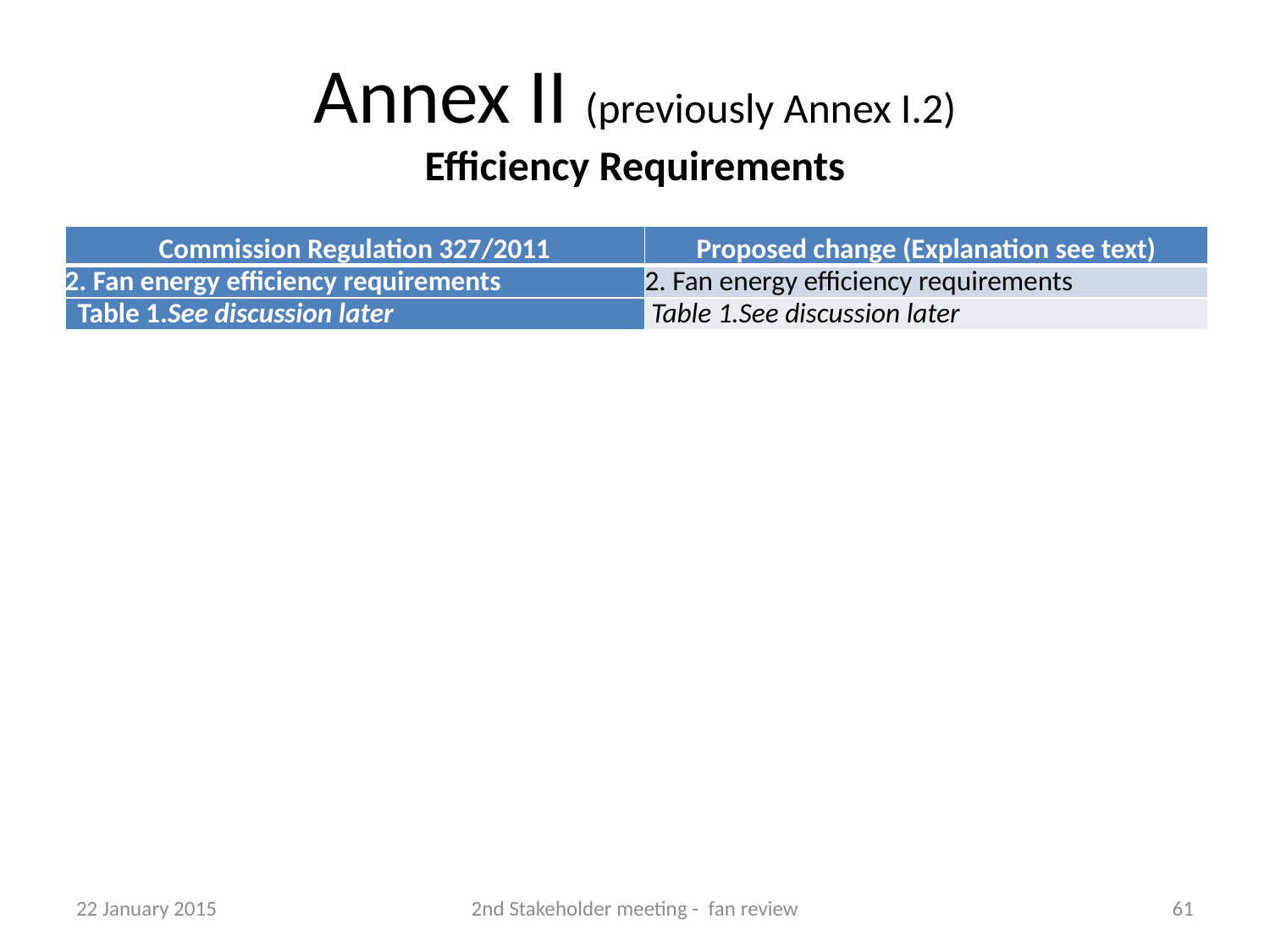

# Annex II (previously Annex I.2) Efficiency Requirements
| Commission Regulation 327/2011 | Proposed change (Explanation see text) |
| --- | --- |
| 2. Fan energy efficiency requirements | 2. Fan energy efficiency requirements |
| Table 1.See discussion later | Table 1.See discussion later |

22 January 2015
2nd Stakeholder meeting -  fan review
61